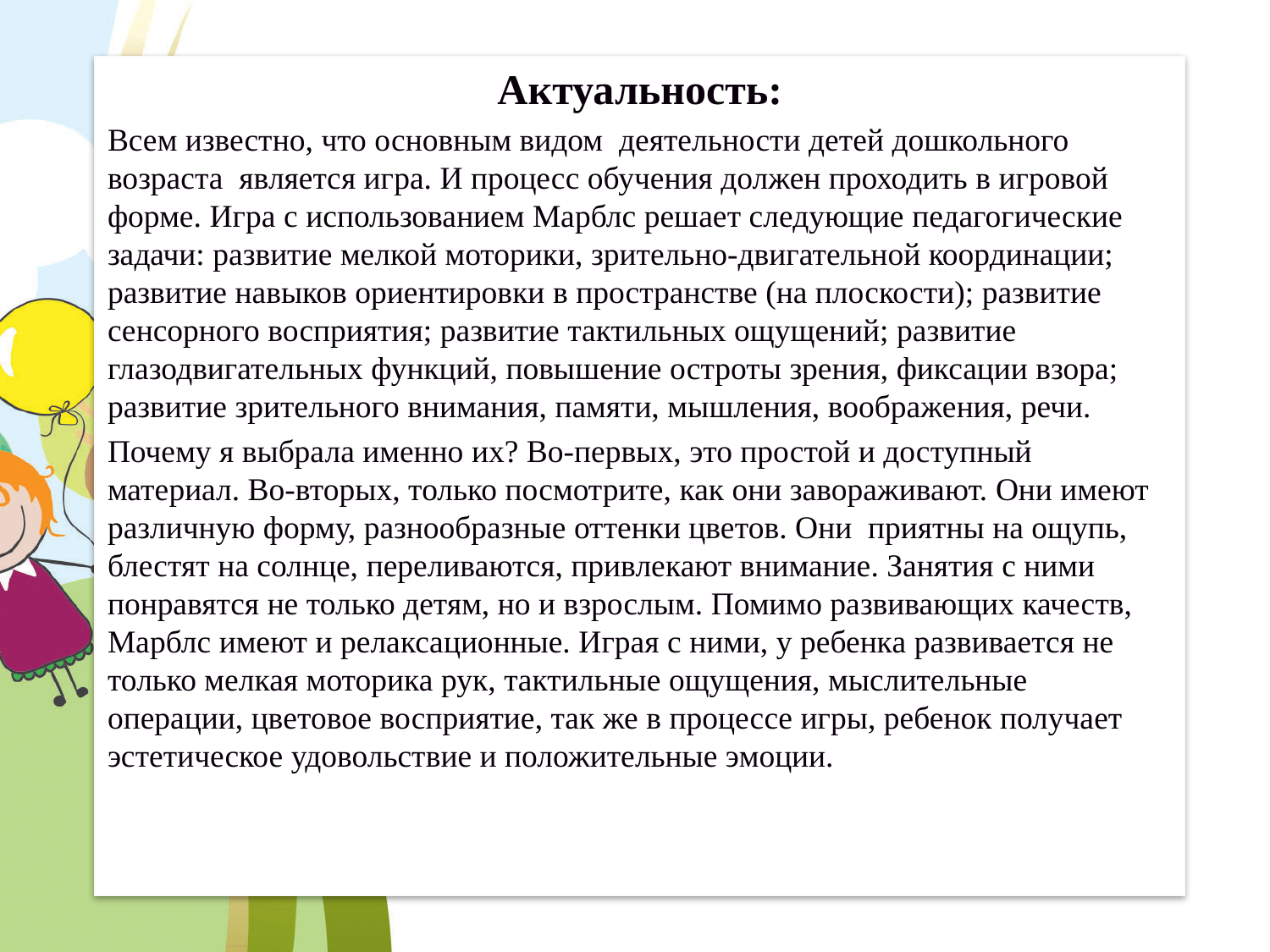

Актуальность:
Всем известно, что основным видом  деятельности детей дошкольного возраста  является игра. И процесс обучения должен проходить в игровой форме. Игра с использованием Марблс решает следующие педагогические задачи: развитие мелкой моторики, зрительно-двигательной координации; развитие навыков ориентировки в пространстве (на плоскости); развитие сенсорного восприятия; развитие тактильных ощущений; развитие глазодвигательных функций, повышение остроты зрения, фиксации взора; развитие зрительного внимания, памяти, мышления, воображения, речи.
Почему я выбрала именно их? Во-первых, это простой и доступный материал. Во-вторых, только посмотрите, как они завораживают. Они имеют различную форму, разнообразные оттенки цветов. Они  приятны на ощупь, блестят на солнце, переливаются, привлекают внимание. Занятия с ними понравятся не только детям, но и взрослым. Помимо развивающих качеств, Марблс имеют и релаксационные. Играя с ними, у ребенка развивается не только мелкая моторика рук, тактильные ощущения, мыслительные операции, цветовое восприятие, так же в процессе игры, ребенок получает эстетическое удовольствие и положительные эмоции.